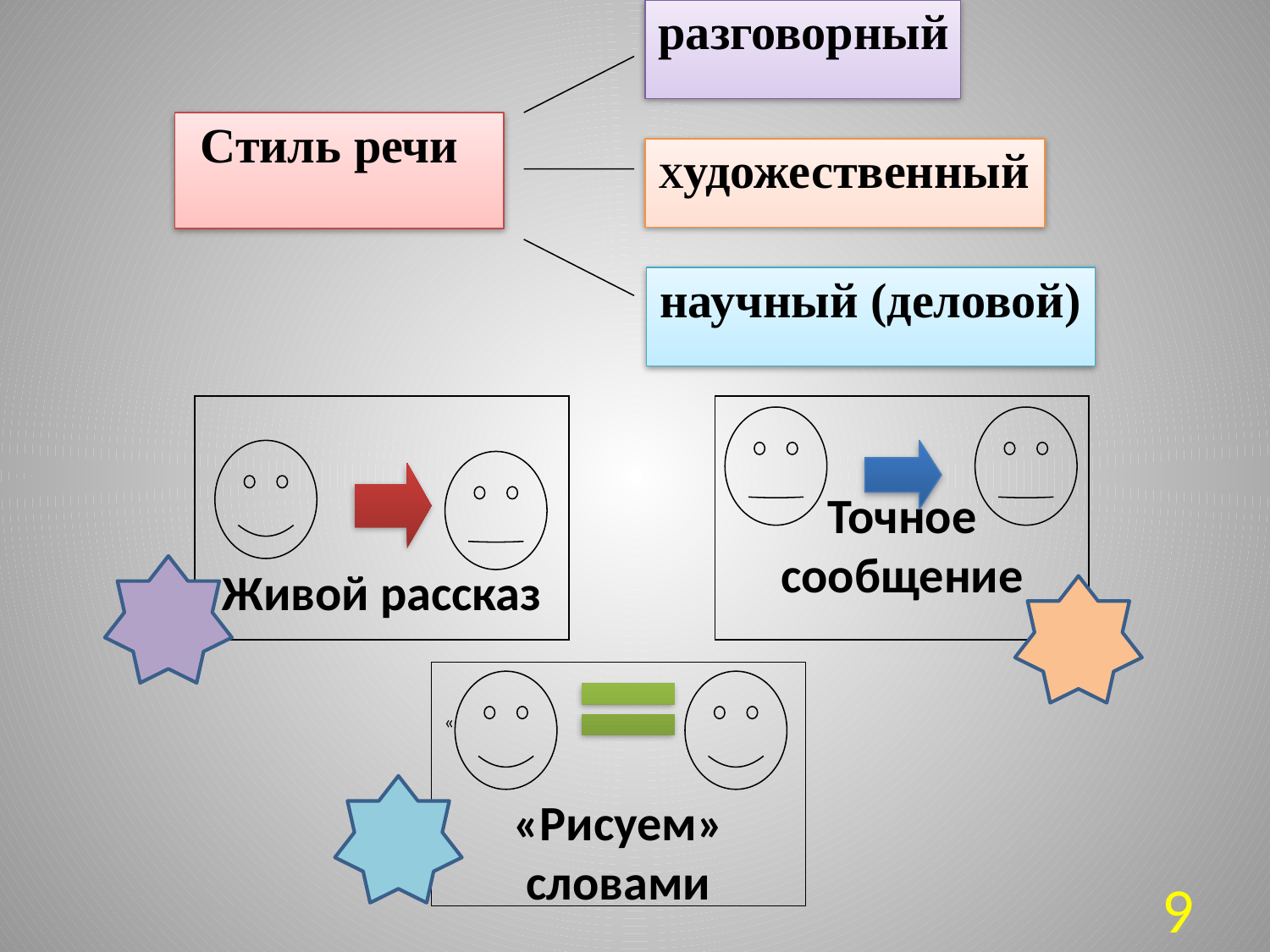

разговорный

  Стиль речи
 Художественный

 научный (деловой)

Живой рассказ

Точное сообщение

«

«Рисуем» словами

9